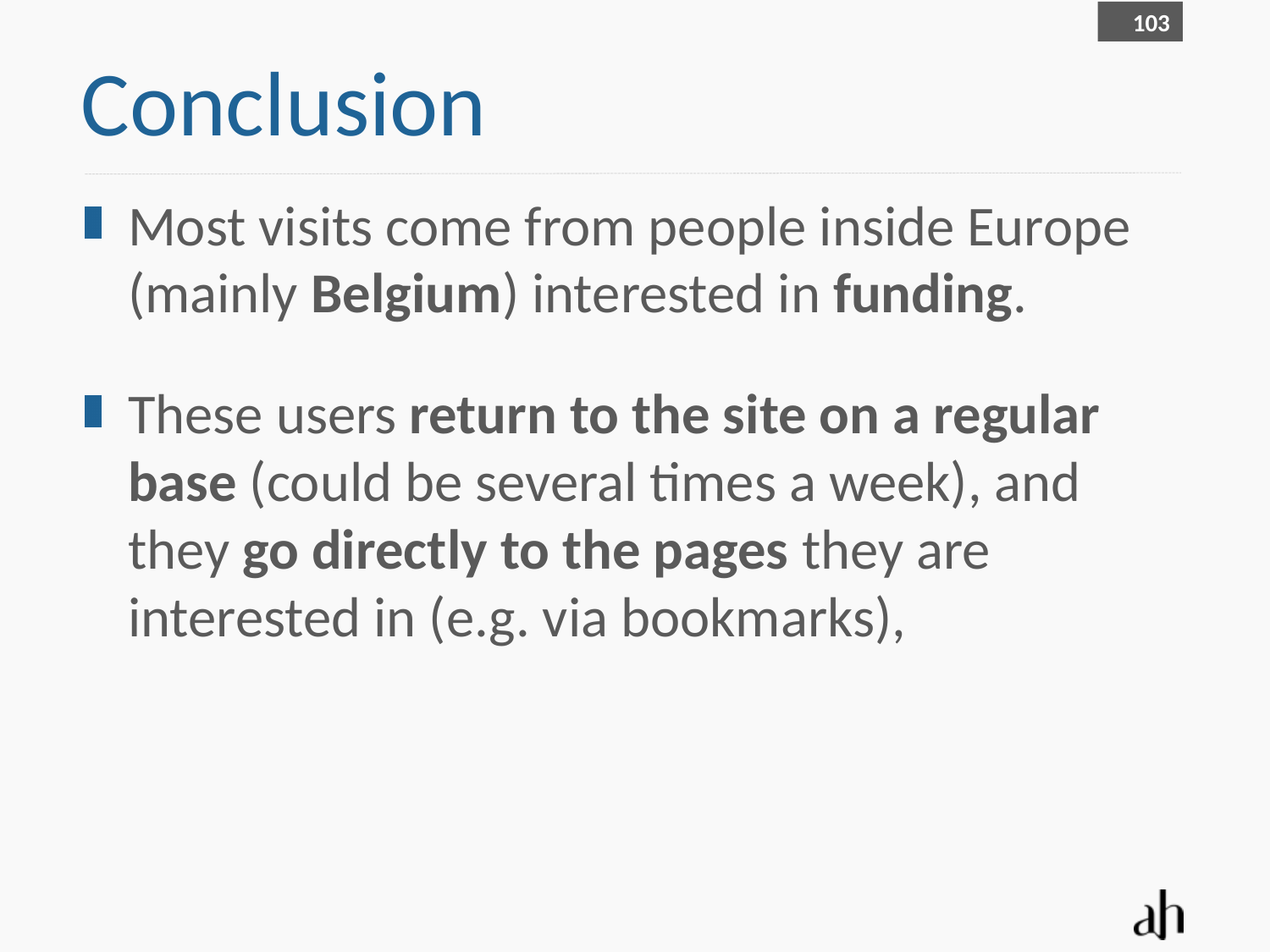

103
# Conclusion

Most visits come from people inside Europe (mainly Belgium) interested in funding.
These users return to the site on a regular base (could be several times a week), and they go directly to the pages they are interested in (e.g. via bookmarks),